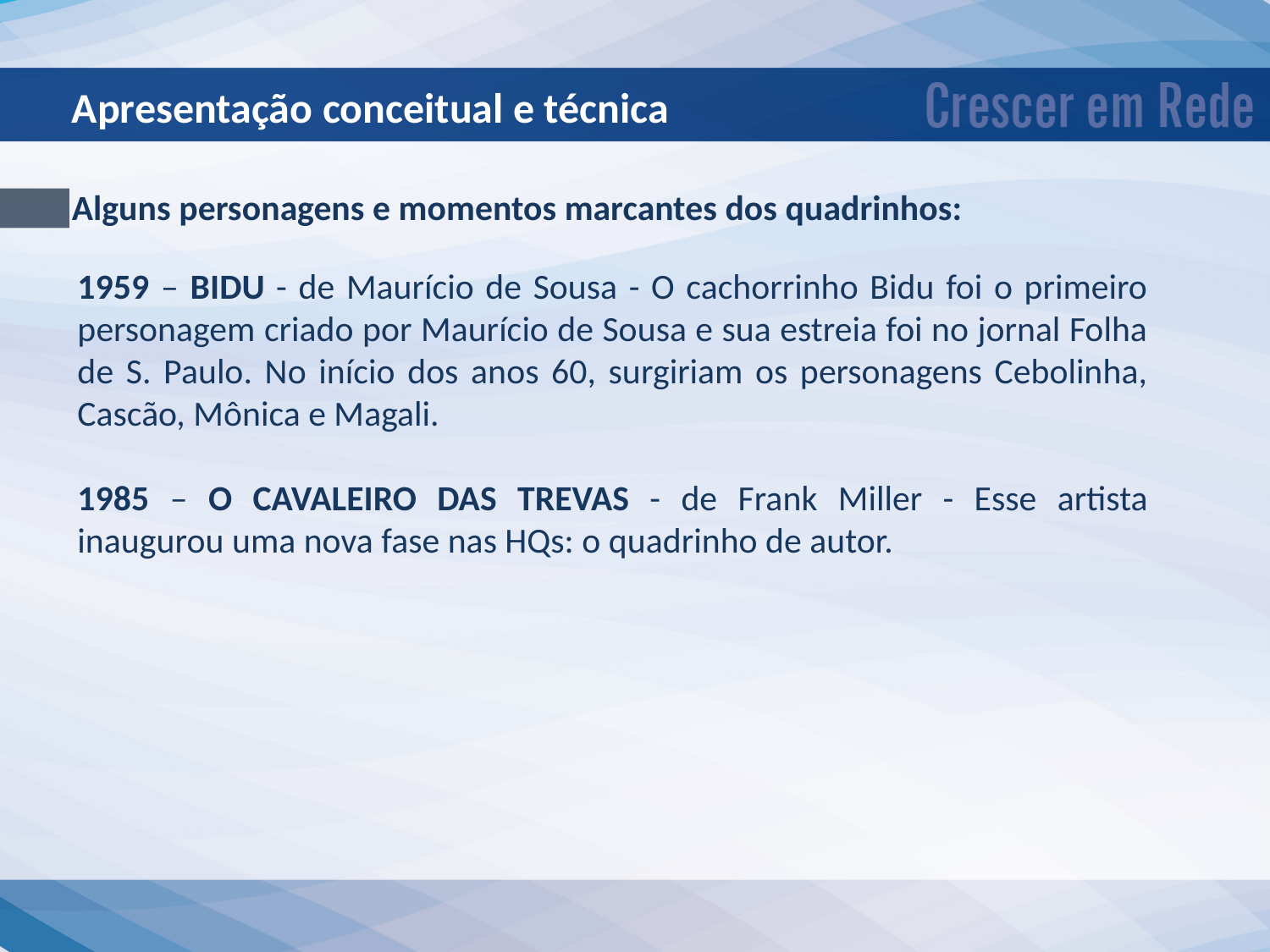

Apresentação conceitual e técnica
Alguns personagens e momentos marcantes dos quadrinhos:

1959 – BIDU - de Maurício de Sousa - O cachorrinho Bidu foi o primeiro personagem criado por Maurício de Sousa e sua estreia foi no jornal Folha de S. Paulo. No início dos anos 60, surgiriam os personagens Cebolinha, Cascão, Mônica e Magali.

1985 – O CAVALEIRO DAS TREVAS - de Frank Miller - Esse artista inaugurou uma nova fase nas HQs: o quadrinho de autor.